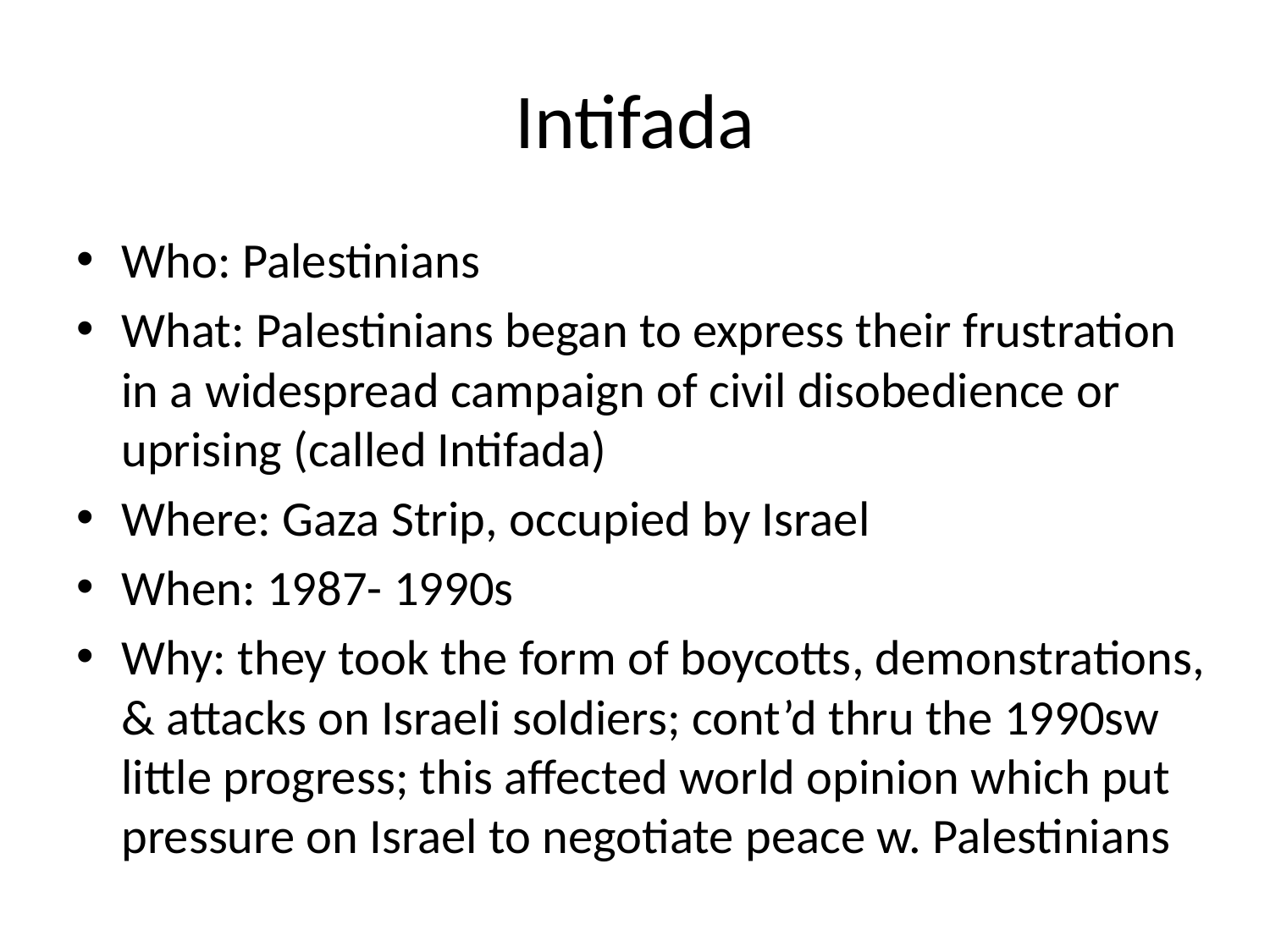

# Intifada
Who: Palestinians
What: Palestinians began to express their frustration in a widespread campaign of civil disobedience or uprising (called Intifada)
Where: Gaza Strip, occupied by Israel
When: 1987- 1990s
Why: they took the form of boycotts, demonstrations, & attacks on Israeli soldiers; cont’d thru the 1990sw little progress; this affected world opinion which put pressure on Israel to negotiate peace w. Palestinians